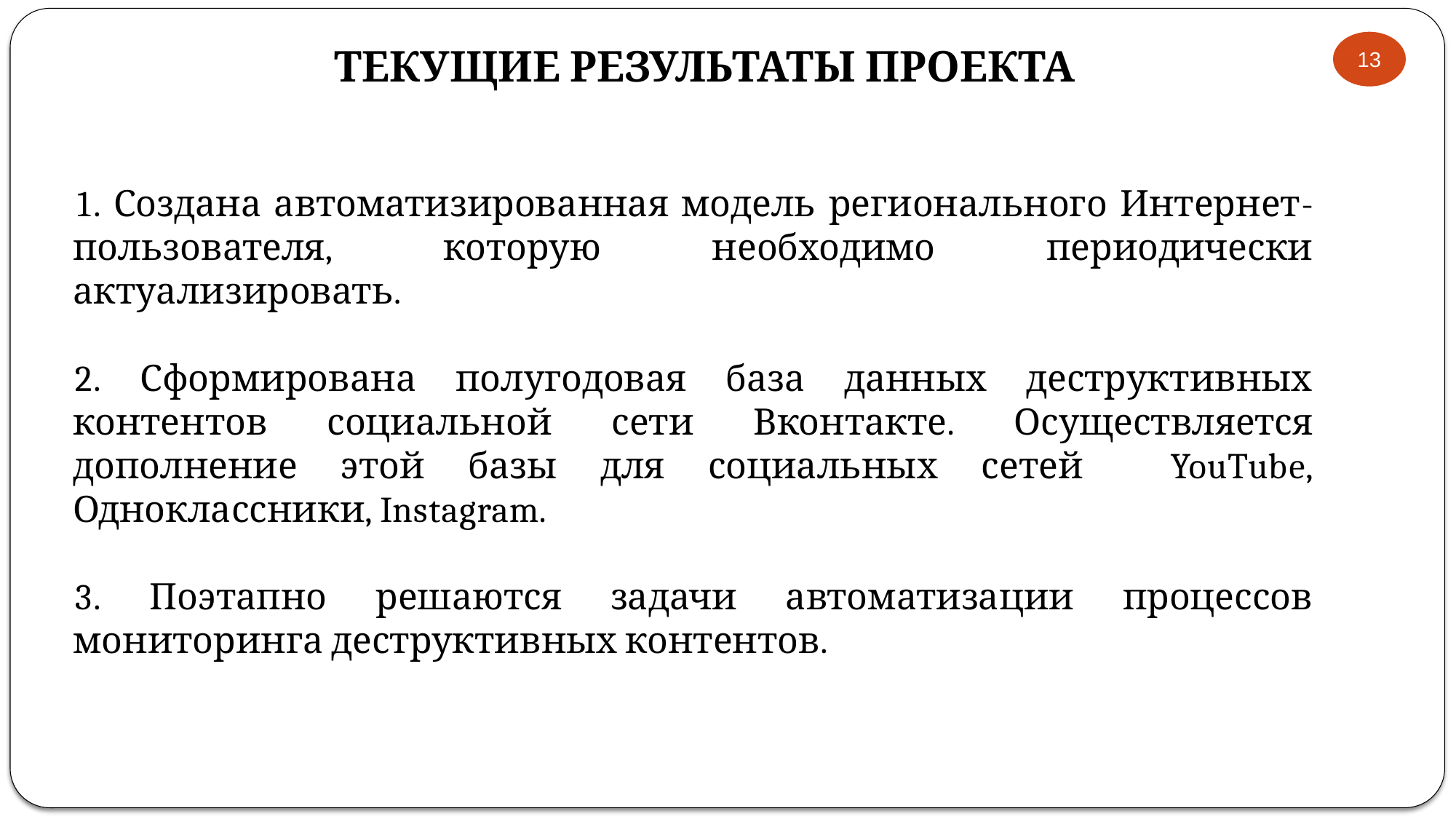

13
ТЕКУЩИЕ РЕЗУЛЬТАТЫ ПРОЕКТА

1. Создана автоматизированная модель регионального Интернет-пользователя, которую необходимо периодически актуализировать.

2. Сформирована полугодовая база данных деструктивных контентов социальной сети Вконтакте. Осуществляется дополнение этой базы для социальных сетей  YouTube, Одноклассники, Instagram.

3. Поэтапно решаются задачи автоматизации процессов мониторинга деструктивных контентов.